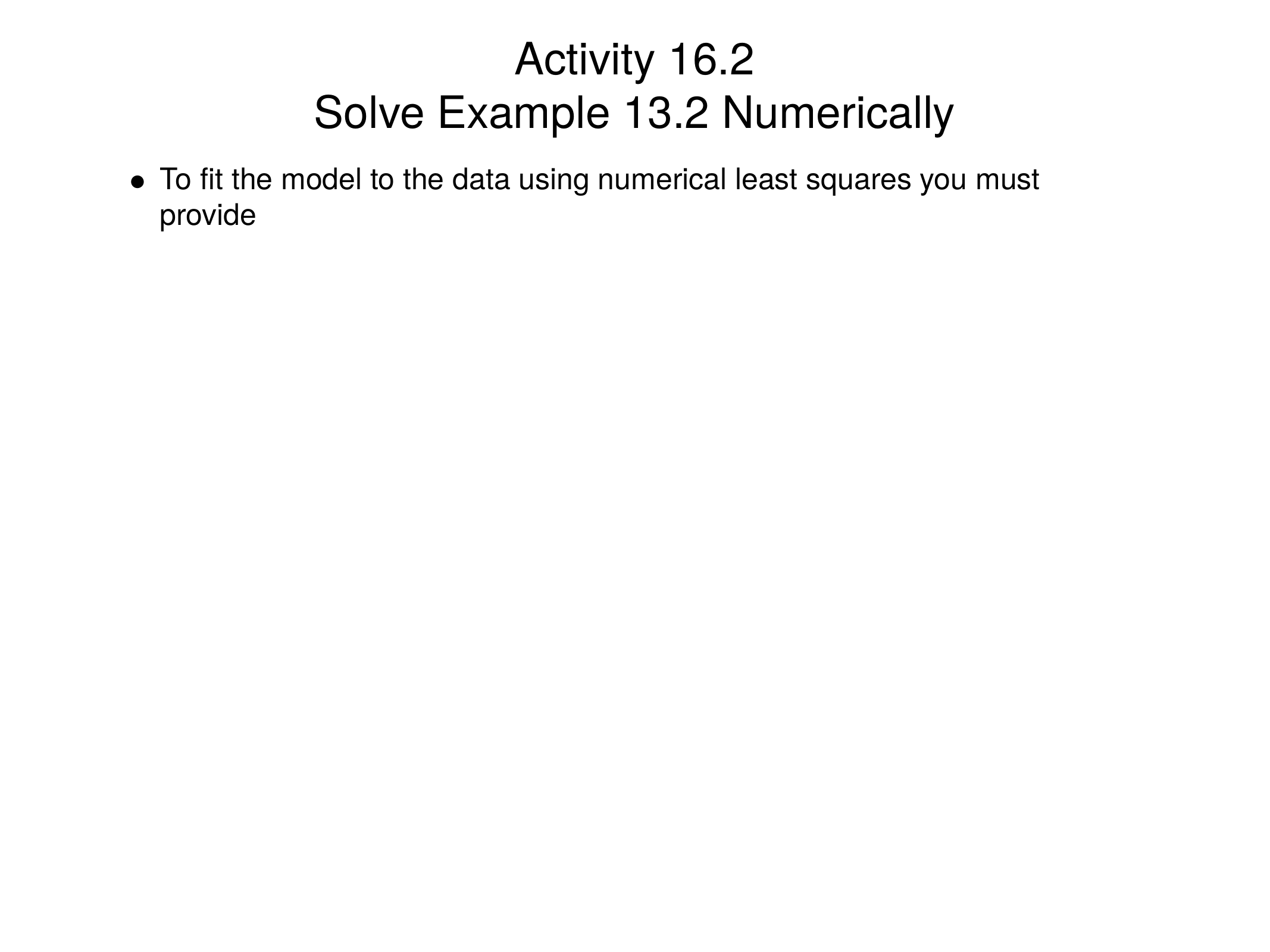

# Activity 16.2 Solve Example 13.2 Numerically
To fit the model to the data using numerical least squares you must provide